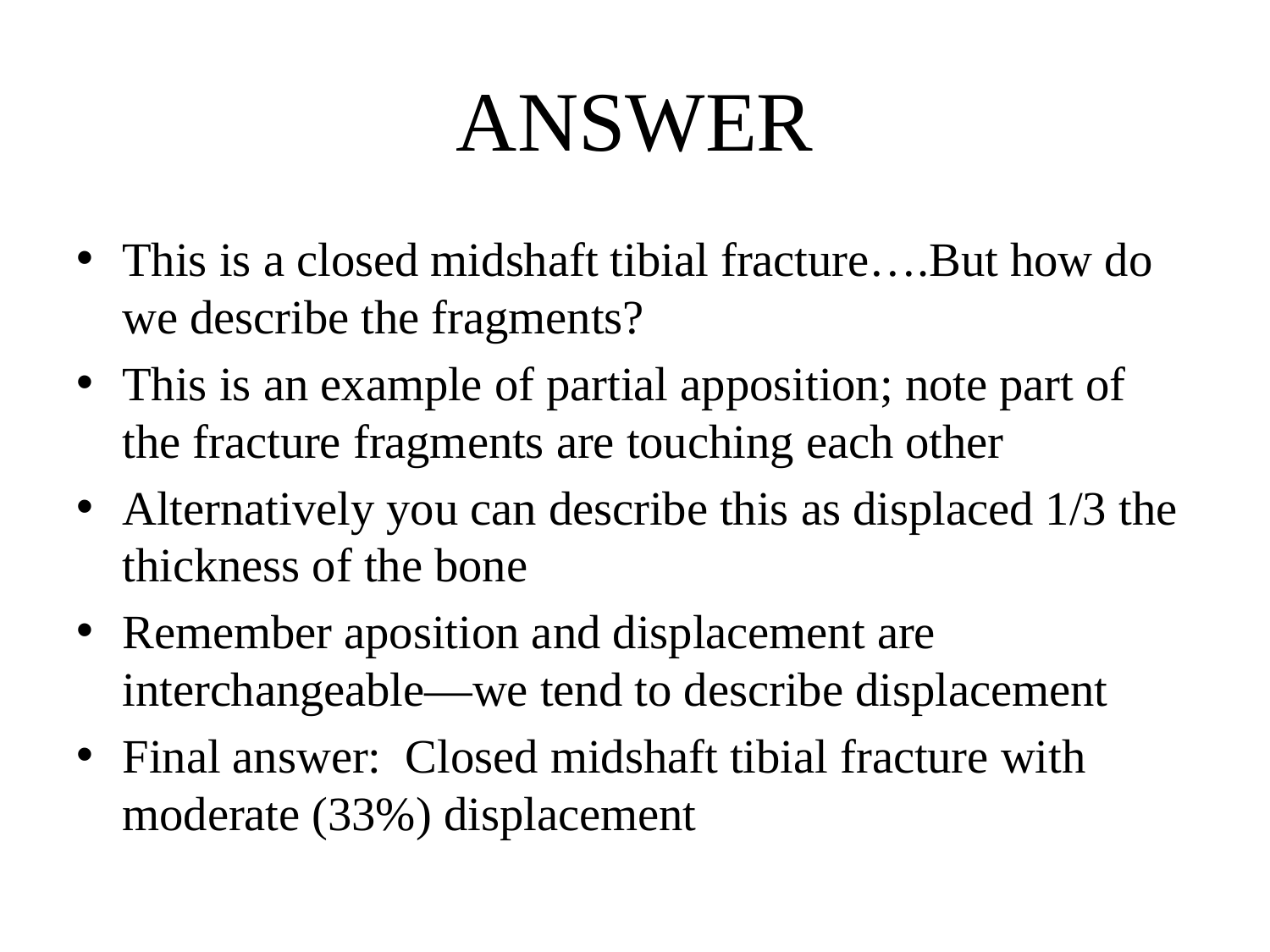

# ANSWER
This is a closed midshaft tibial fracture….But how do we describe the fragments?
This is an example of partial apposition; note part of the fracture fragments are touching each other
Alternatively you can describe this as displaced 1/3 the thickness of the bone
Remember aposition and displacement are interchangeable—we tend to describe displacement
Final answer:  Closed midshaft tibial fracture with moderate (33%) displacement